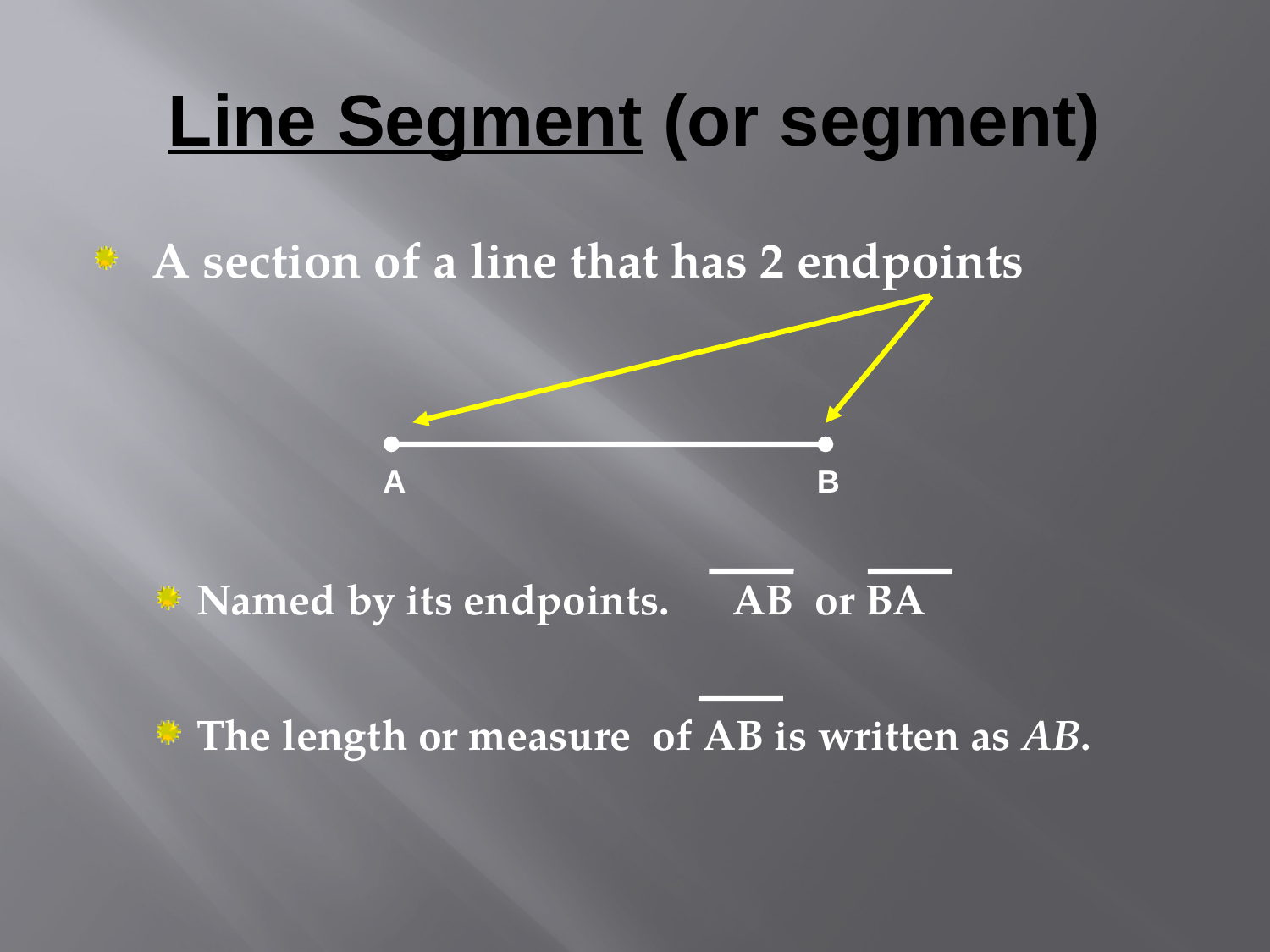

# Line Segment (or segment)
A section of a line that has 2 endpoints

Named by its endpoints.      AB  or BA

The length or measure  of AB is written as AB.

A
B